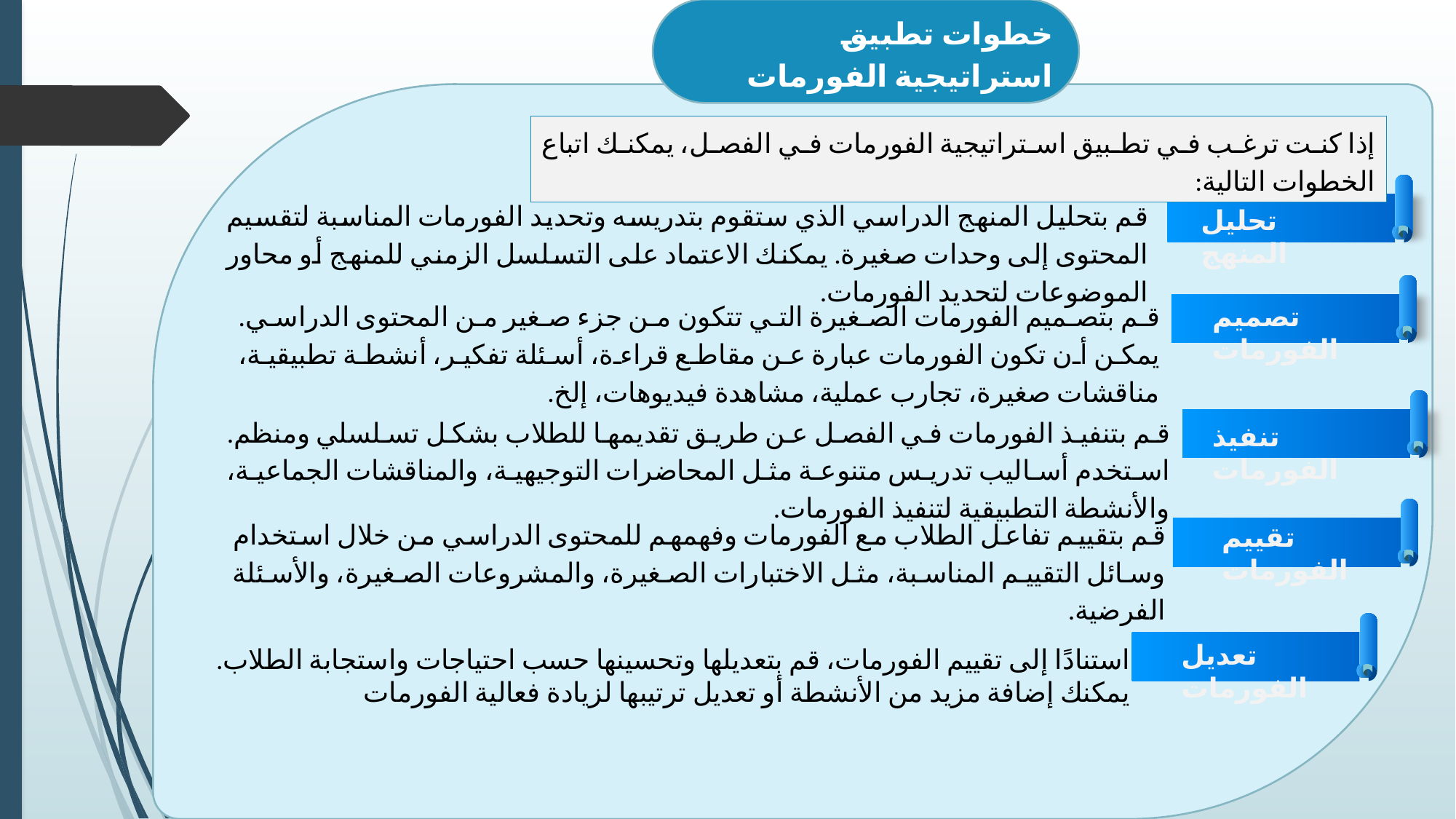

خطوات تطبيق استراتيجية الفورمات

إذا كنت ترغب في تطبيق استراتيجية الفورمات في الفصل، يمكنك اتباع الخطوات التالية:

قم بتحليل المنهج الدراسي الذي ستقوم بتدريسه وتحديد الفورمات المناسبة لتقسيم المحتوى إلى وحدات صغيرة. يمكنك الاعتماد على التسلسل الزمني للمنهج أو محاور الموضوعات لتحديد الفورمات.
تحليل المنهج

قم بتصميم الفورمات الصغيرة التي تتكون من جزء صغير من المحتوى الدراسي. يمكن أن تكون الفورمات عبارة عن مقاطع قراءة، أسئلة تفكير، أنشطة تطبيقية، مناقشات صغيرة، تجارب عملية، مشاهدة فيديوهات، إلخ.
تصميم الفورمات
المتعلم التخيلي

قم بتنفيذ الفورمات في الفصل عن طريق تقديمها للطلاب بشكل تسلسلي ومنظم. استخدم أساليب تدريس متنوعة مثل المحاضرات التوجيهية، والمناقشات الجماعية، والأنشطة التطبيقية لتنفيذ الفورمات.
تنفيذ الفورمات

قم بتقييم تفاعل الطلاب مع الفورمات وفهمهم للمحتوى الدراسي من خلال استخدام وسائل التقييم المناسبة، مثل الاختبارات الصغيرة، والمشروعات الصغيرة، والأسئلة الفرضية.
تقييم الفورمات

تعديل الفورمات
استنادًا إلى تقييم الفورمات، قم بتعديلها وتحسينها حسب احتياجات واستجابة الطلاب. يمكنك إضافة مزيد من الأنشطة أو تعديل ترتيبها لزيادة فعالية الفورمات